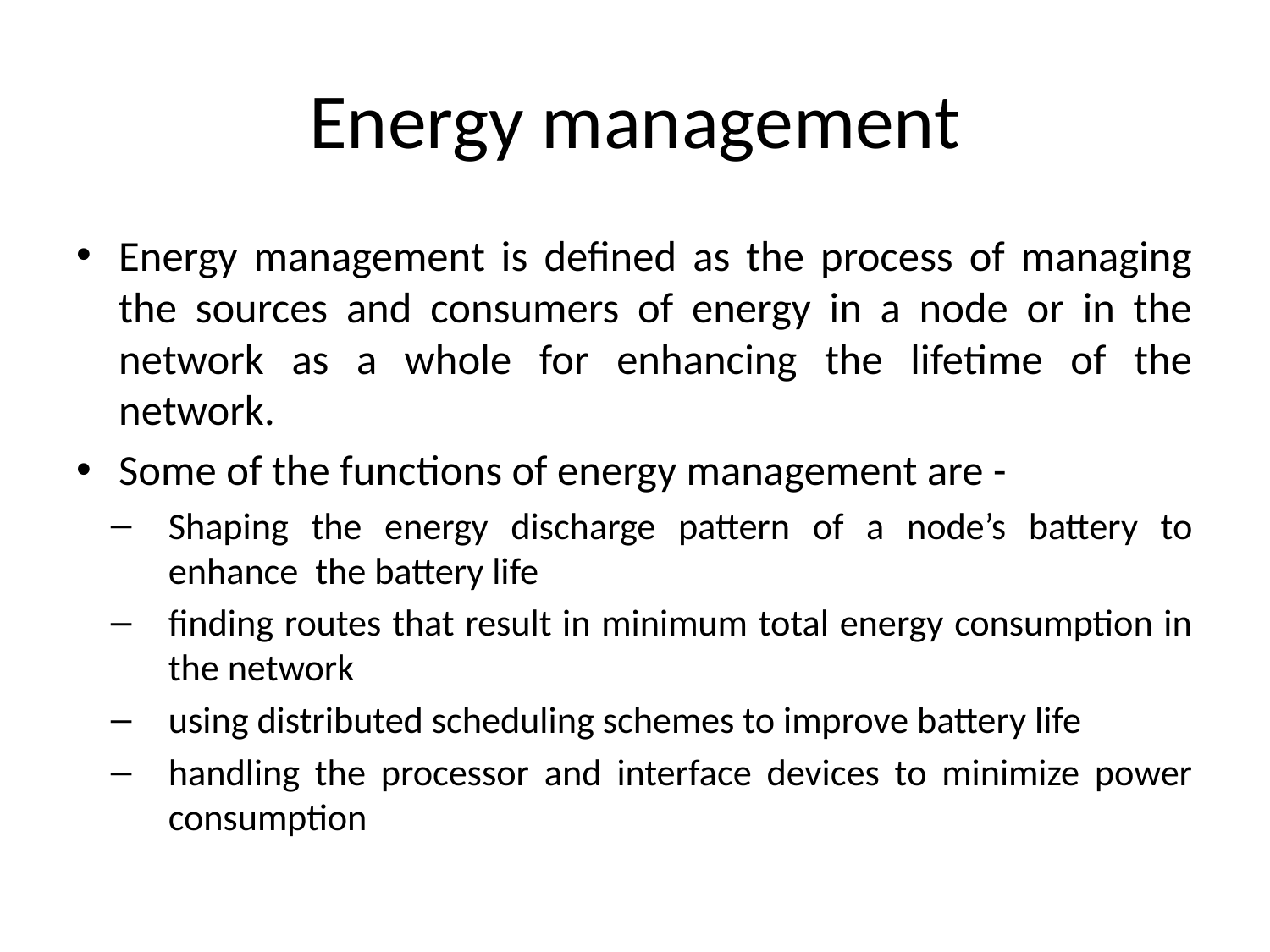

# Energy management
Energy management is defined as the process of managing the sources and consumers of energy in a node or in the network as a whole for enhancing the lifetime of the network.
Some of the functions of energy management are -
Shaping the energy discharge pattern of a node’s battery to enhance  the battery life
finding routes that result in minimum total energy consumption in the network
using distributed scheduling schemes to improve battery life
handling the processor and interface devices to minimize power consumption